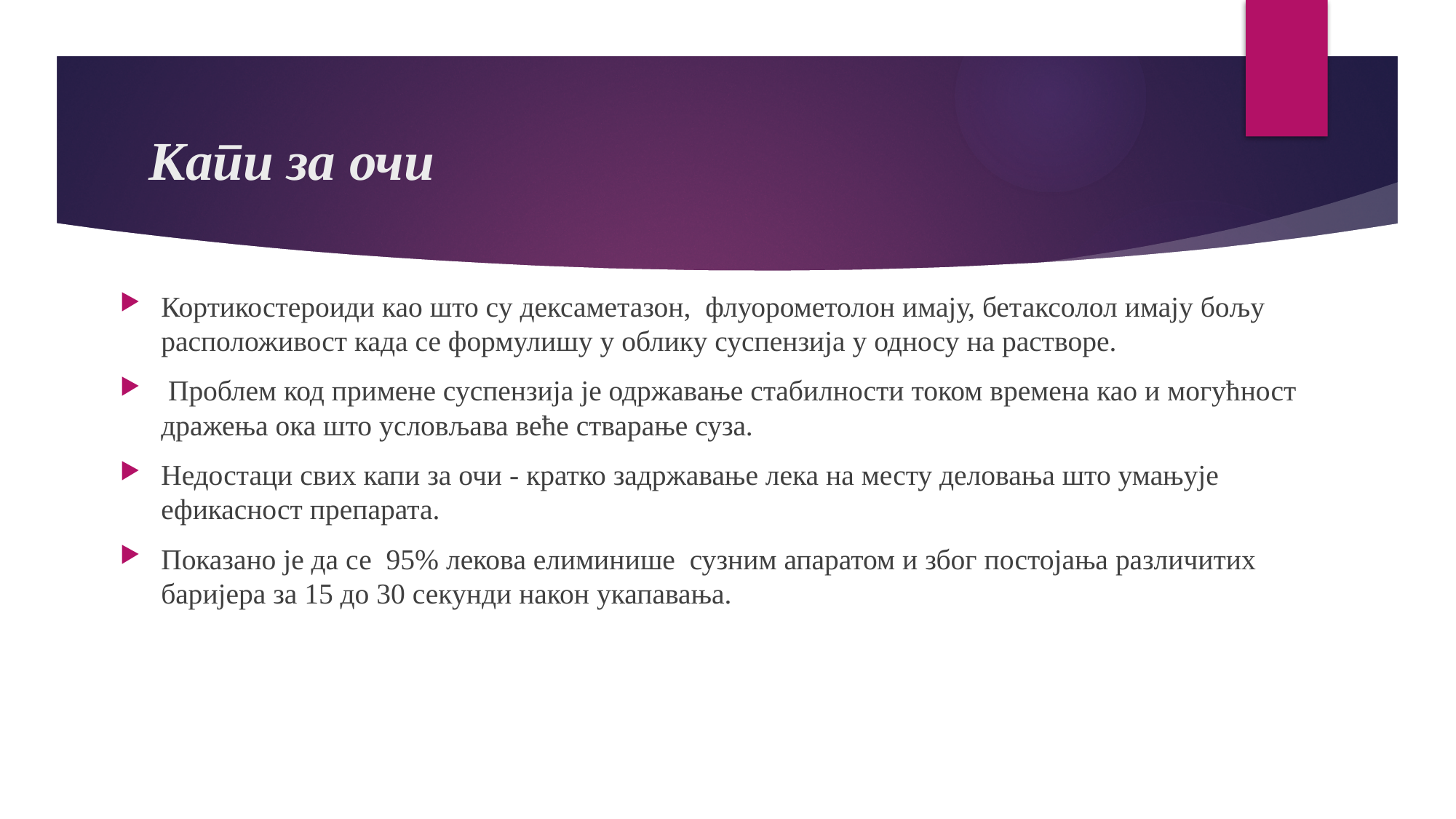

# Капи за очи
Кортикостероиди као што су дексаметазон,  флуорометолон имају, бетаксолол имају бољу расположивост када се формулишу у облику суспензија у односу на растворе.
 Проблем код примене суспензија је одржавање стабилности током времена као и могућност дражења ока што условљава веће стварање суза.
Недостаци свих капи за очи - кратко задржавање лека на месту деловања што умањује ефикасност препарата.
Показано је да се  95% лекова елиминише  сузним апаратом и због постојања различитих баријера за 15 до 30 секунди након укапавања.